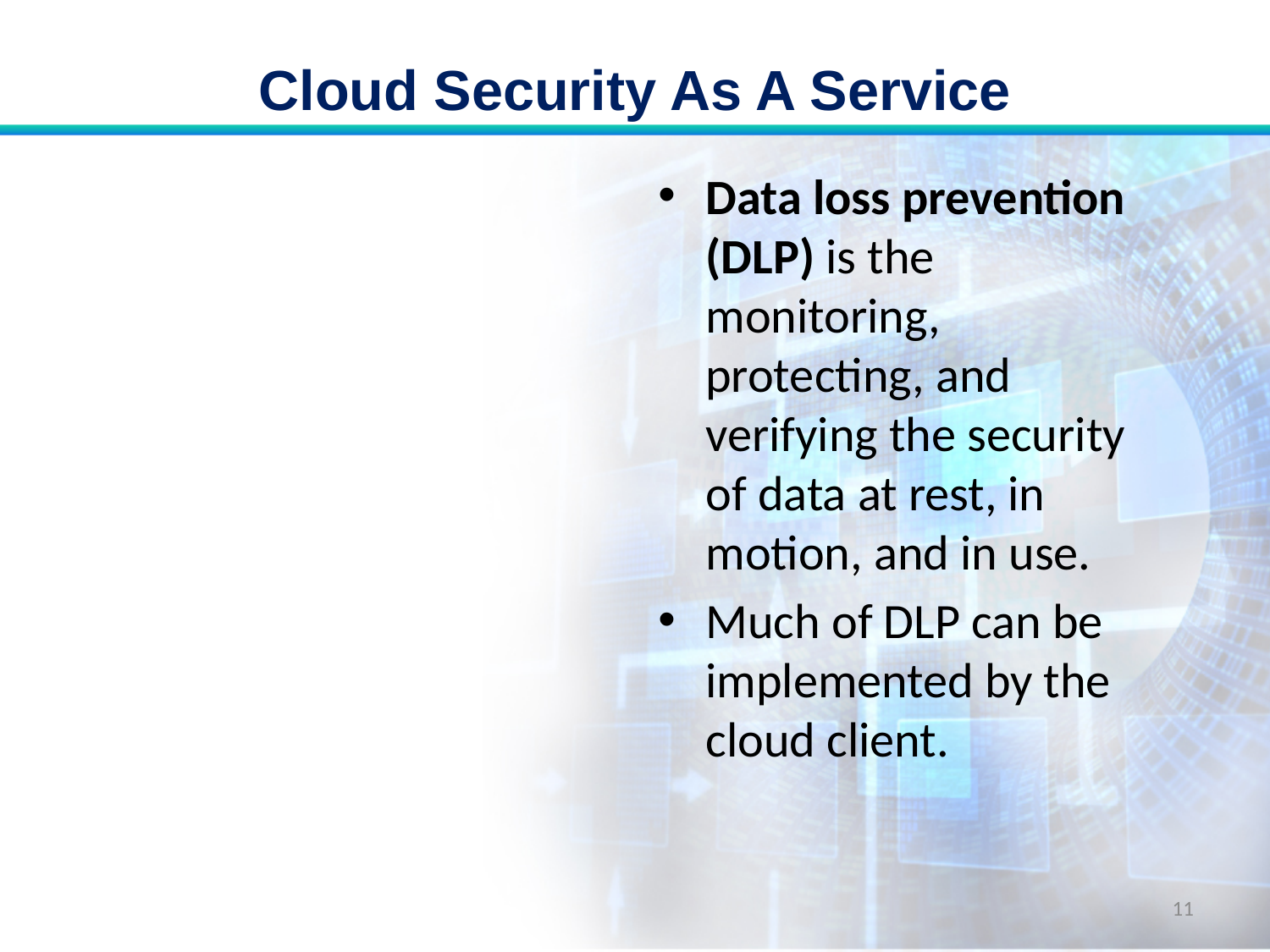

# Cloud Security As A Service
Data loss prevention (DLP) is the monitoring, protecting, and verifying the security of data at rest, in motion, and in use.
Much of DLP can be implemented by the cloud client.
11